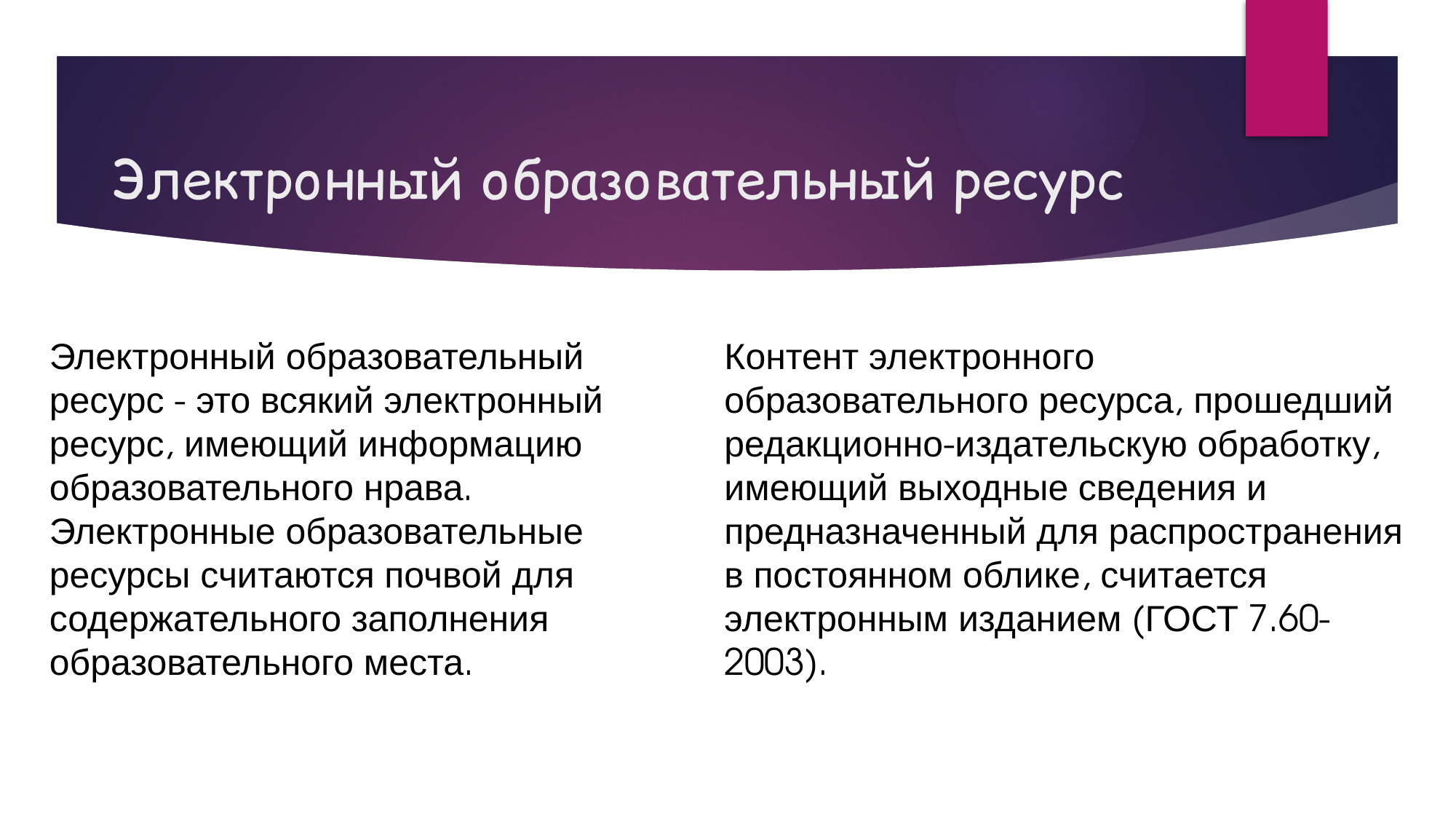

# Электронный образовательный ресурс
Электронный образовательный ресурс - это всякий электронный ресурс, имеющий информацию образовательного нрава. Электронные образовательные ресурсы считаются почвой для содержательного заполнения образовательного места.

Контент электронного образовательного ресурса, прошедший редакционно-издательскую обработку, имеющий выходные сведения и предназначенный для распространения в постоянном облике, считается электронным изданием (ГОСТ 7.60-2003).